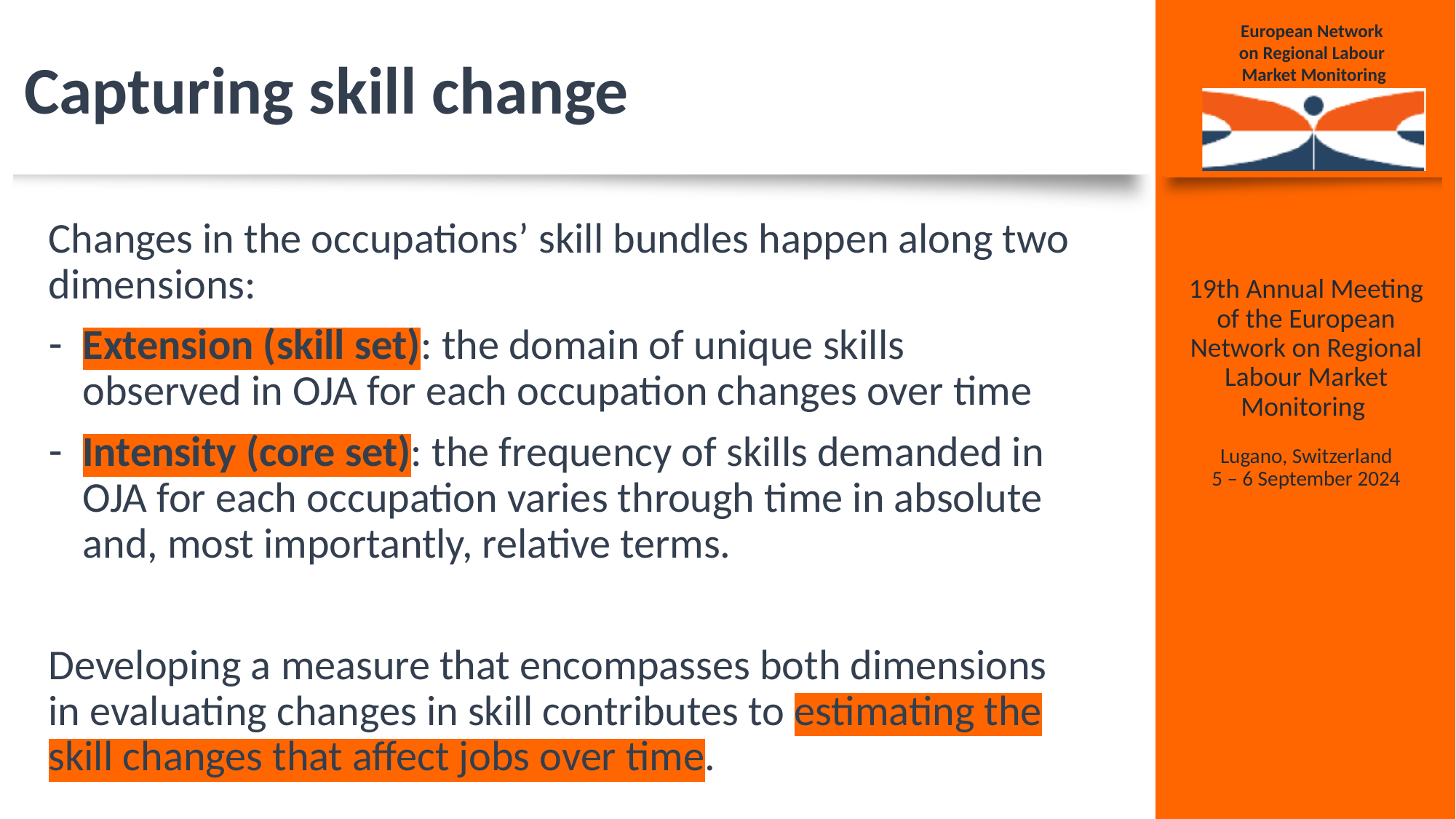

# Capturing skill change
Changes in the occupations’ skill bundles happen along two dimensions:
Extension (skill set): the domain of unique skills observed in OJA for each occupation changes over time
Intensity (core set): the frequency of skills demanded in OJA for each occupation varies through time in absolute and, most importantly, relative terms.

Developing a measure that encompasses both dimensions in evaluating changes in skill contributes to estimating the skill changes that affect jobs over time.